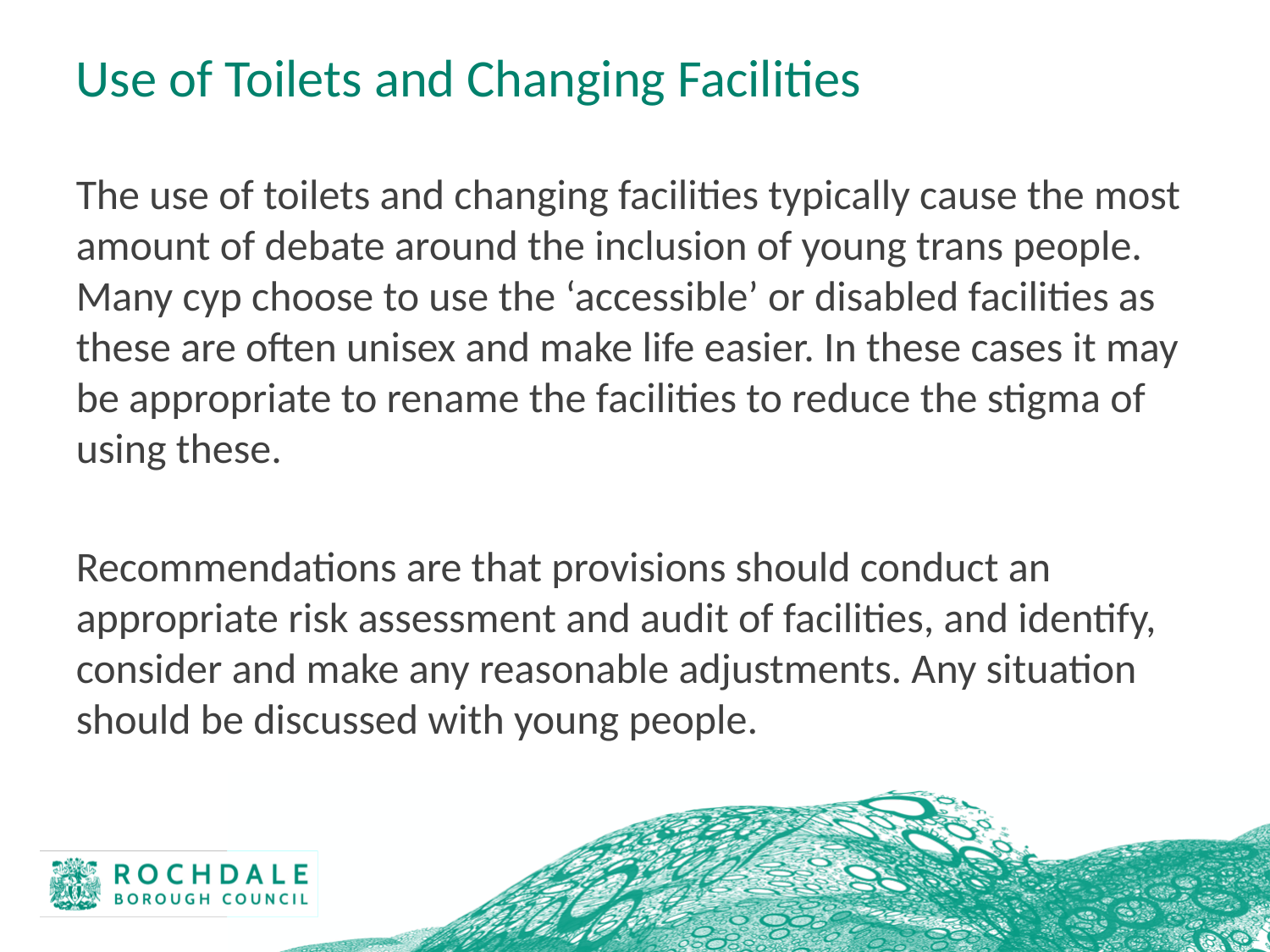

# Use of Toilets and Changing Facilities
The use of toilets and changing facilities typically cause the most amount of debate around the inclusion of young trans people. Many cyp choose to use the ‘accessible’ or disabled facilities as these are often unisex and make life easier. In these cases it may be appropriate to rename the facilities to reduce the stigma of using these.

Recommendations are that provisions should conduct an appropriate risk assessment and audit of facilities, and identify, consider and make any reasonable adjustments. Any situation should be discussed with young people.